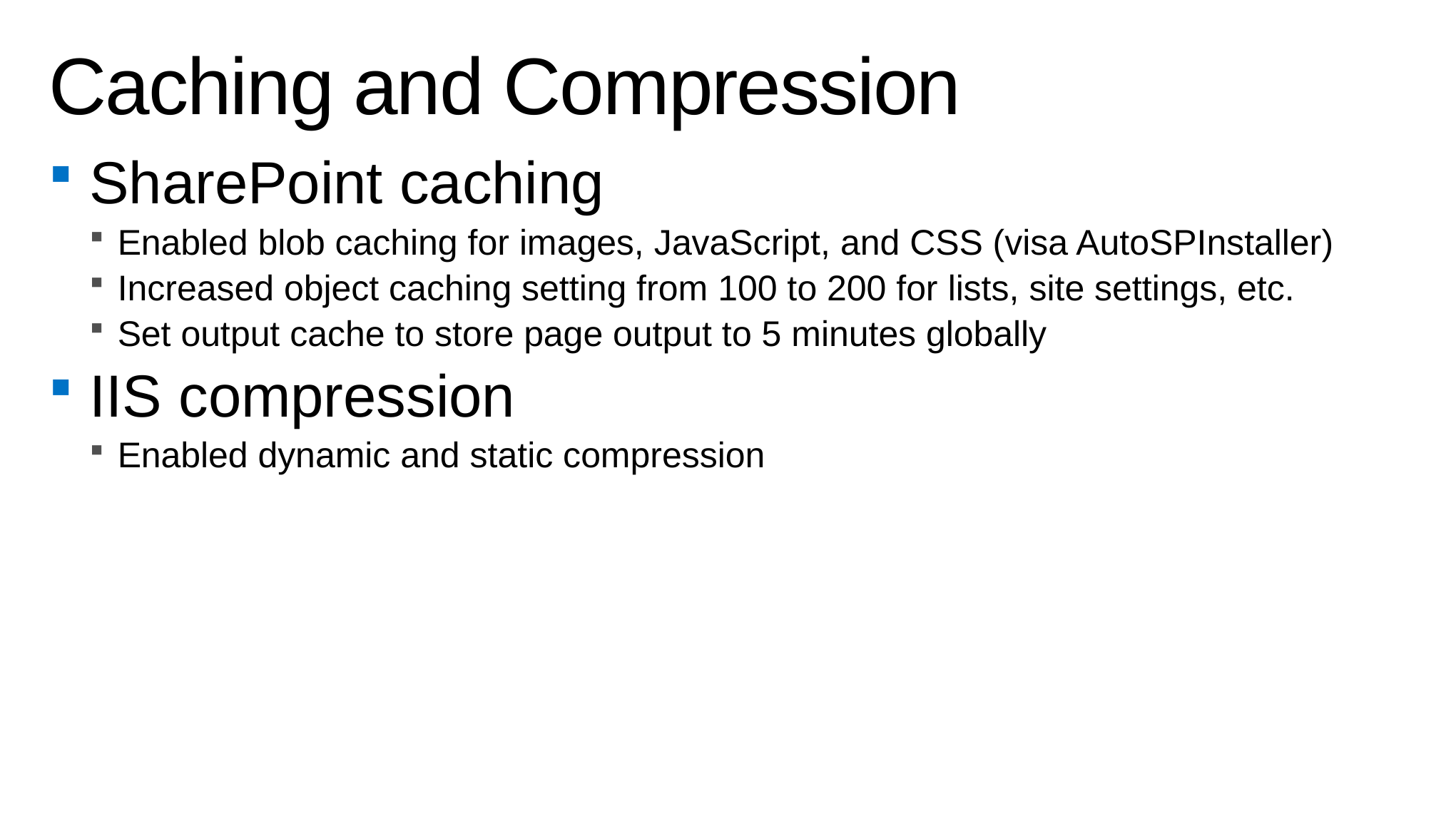

# Caching and Compression
SharePoint caching
Enabled blob caching for images, JavaScript, and CSS (visa AutoSPInstaller)
Increased object caching setting from 100 to 200 for lists, site settings, etc.
Set output cache to store page output to 5 minutes globally
IIS compression
Enabled dynamic and static compression